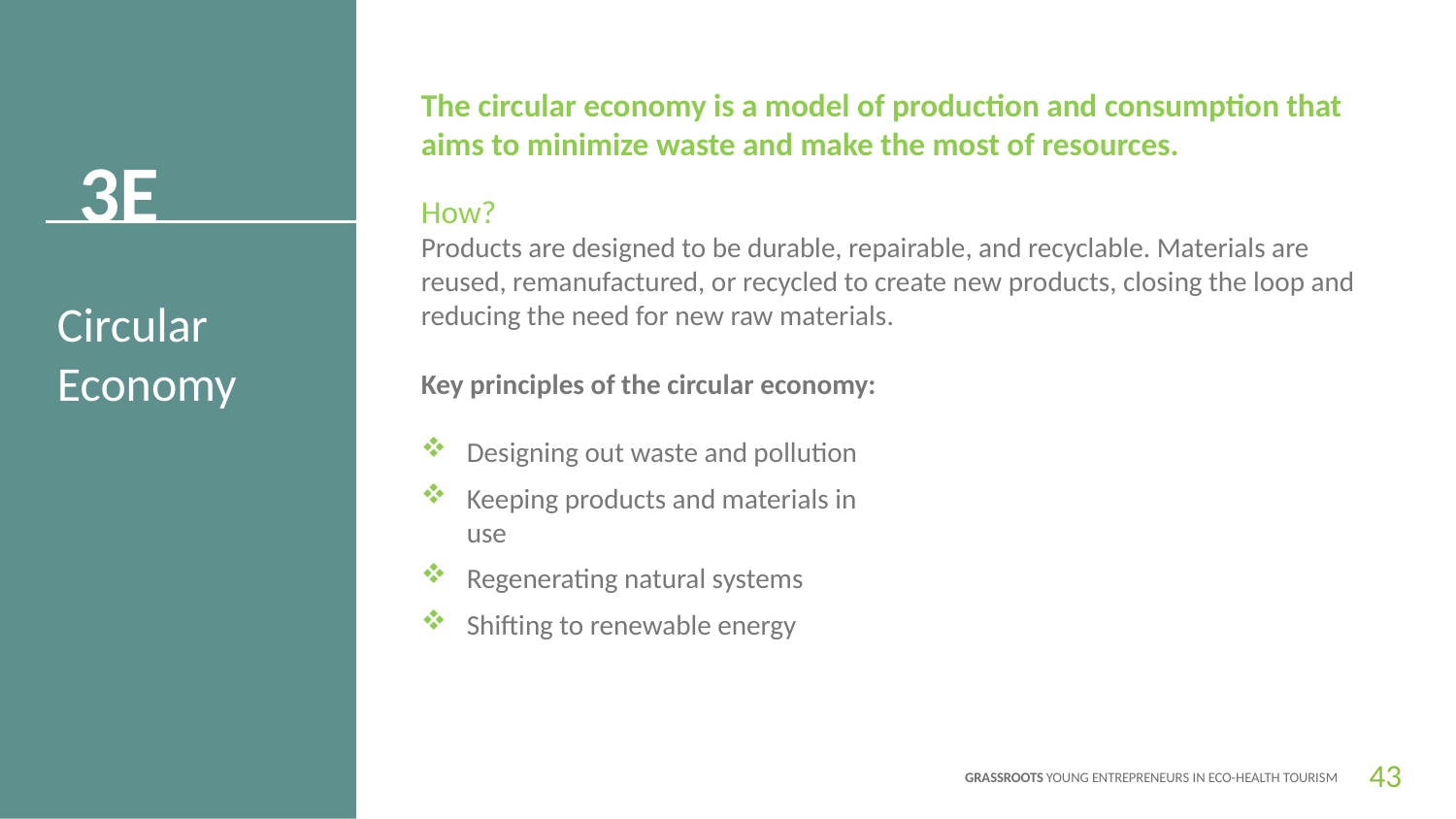

The circular economy is a model of production and consumption that aims to minimize waste and make the most of resources.

How?
Products are designed to be durable, repairable, and recyclable. Materials are reused, remanufactured, or recycled to create new products, closing the loop and reducing the need for new raw materials.

3E
3E
Circular
Economy

Key principles of the circular economy:

Designing out waste and pollution
Keeping products and materials in use
Regenerating natural systems
Shifting to renewable energy
43